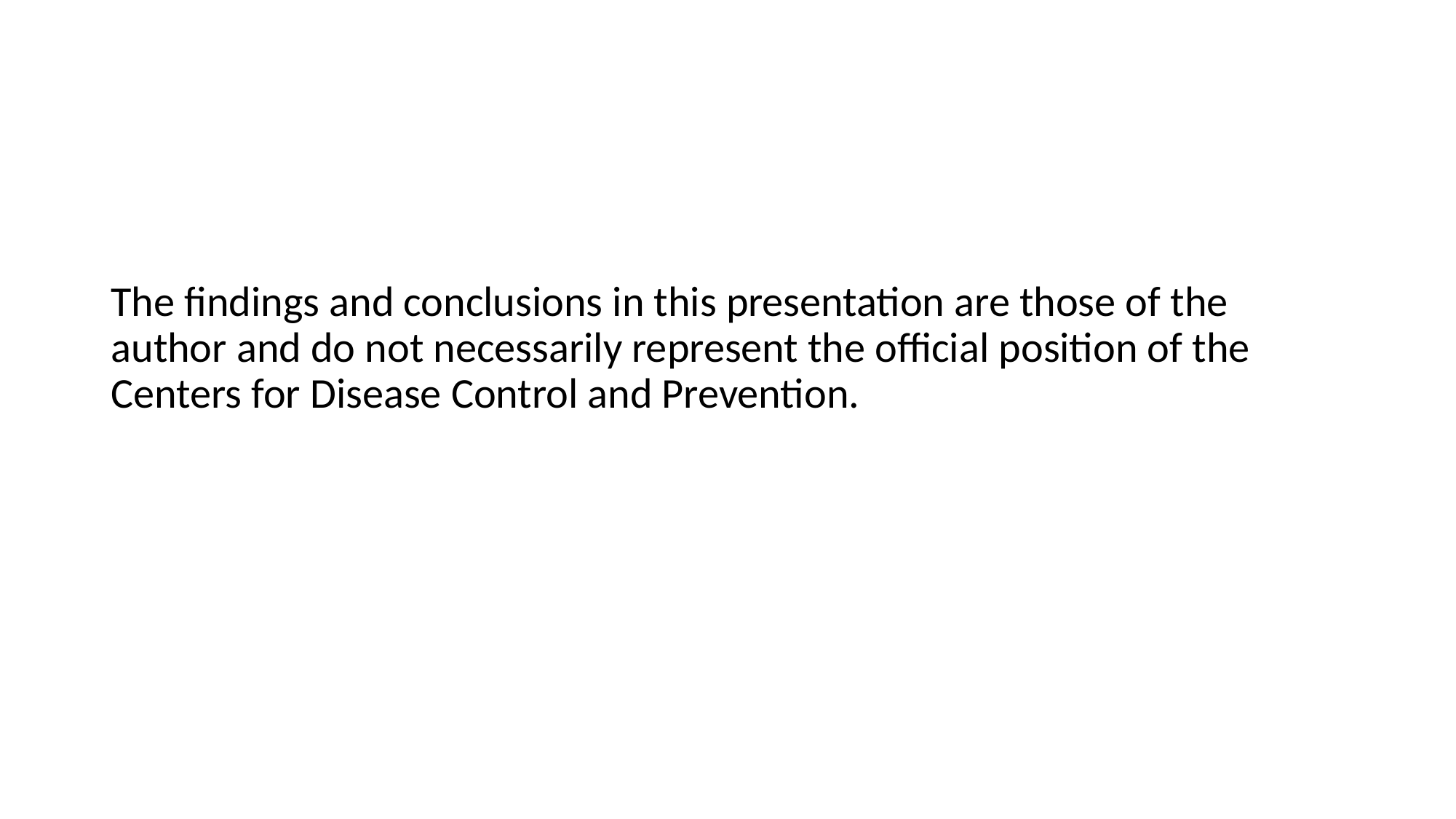

The findings and conclusions in this presentation are those of the author and do not necessarily represent the official position of the Centers for Disease Control and Prevention.